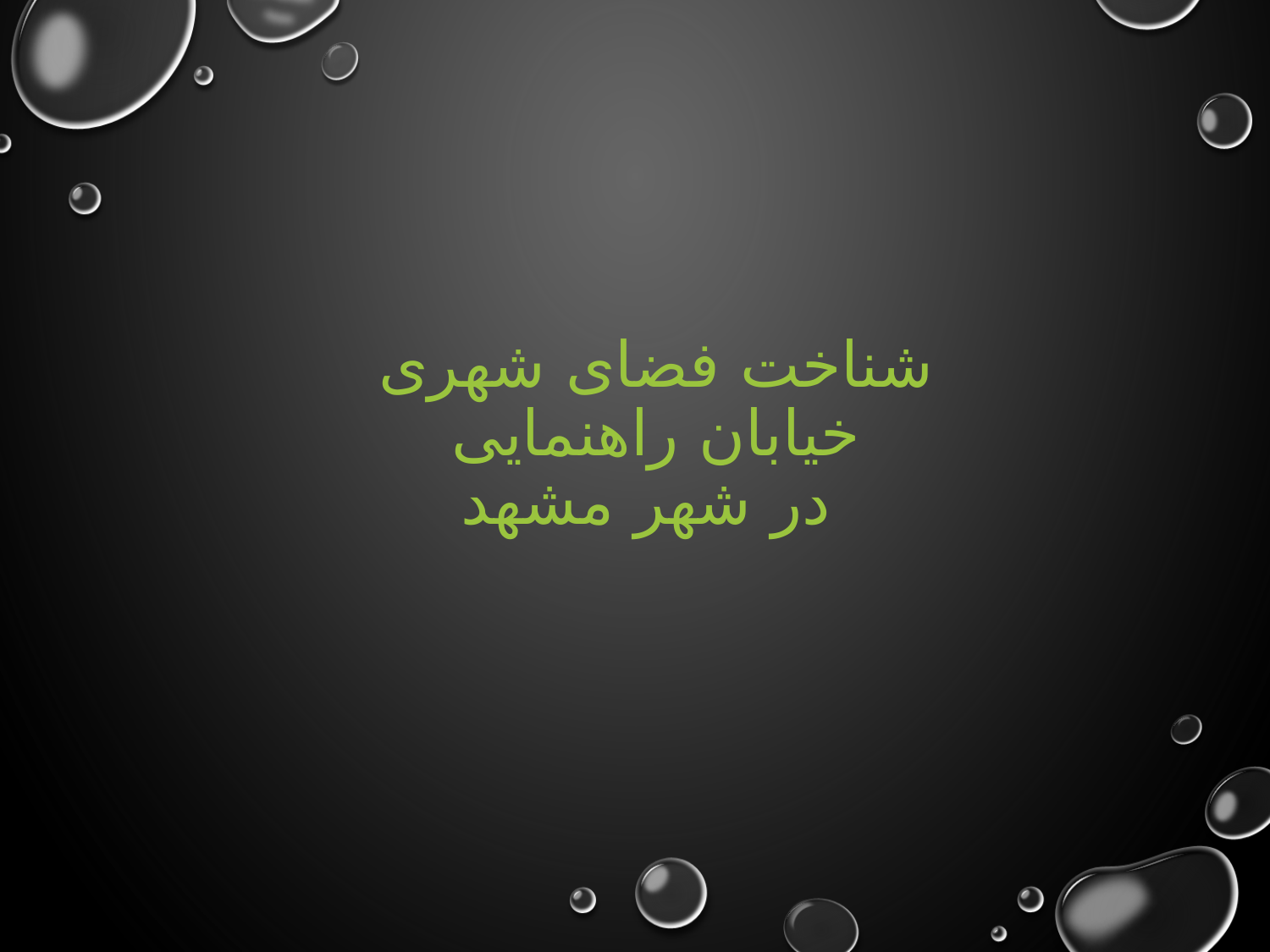

# شناخت فضای شهری خیابان راهنمایی در شهر مشهد